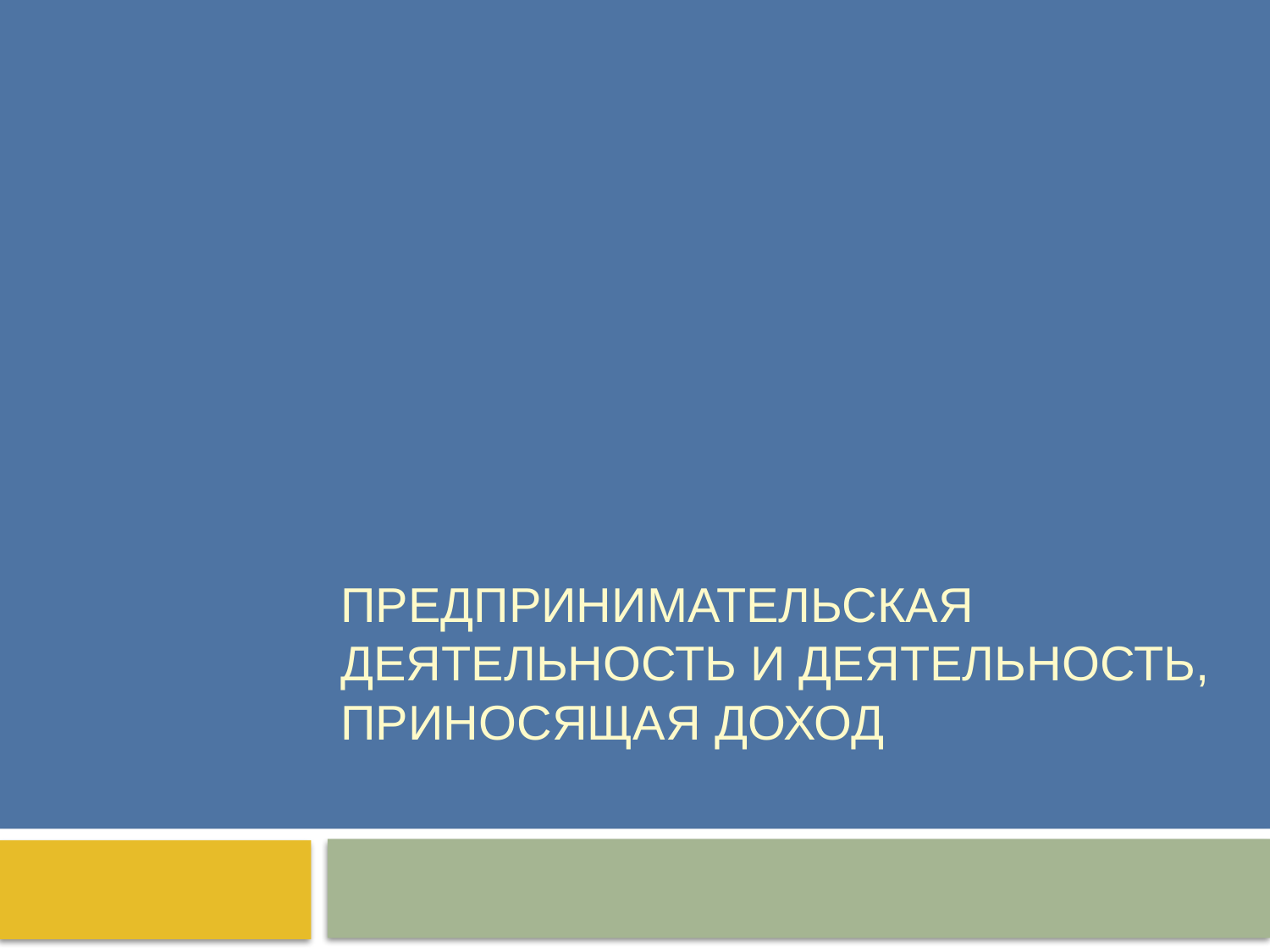

# Предпринимательская деятельность и деятельность, приносящая доход